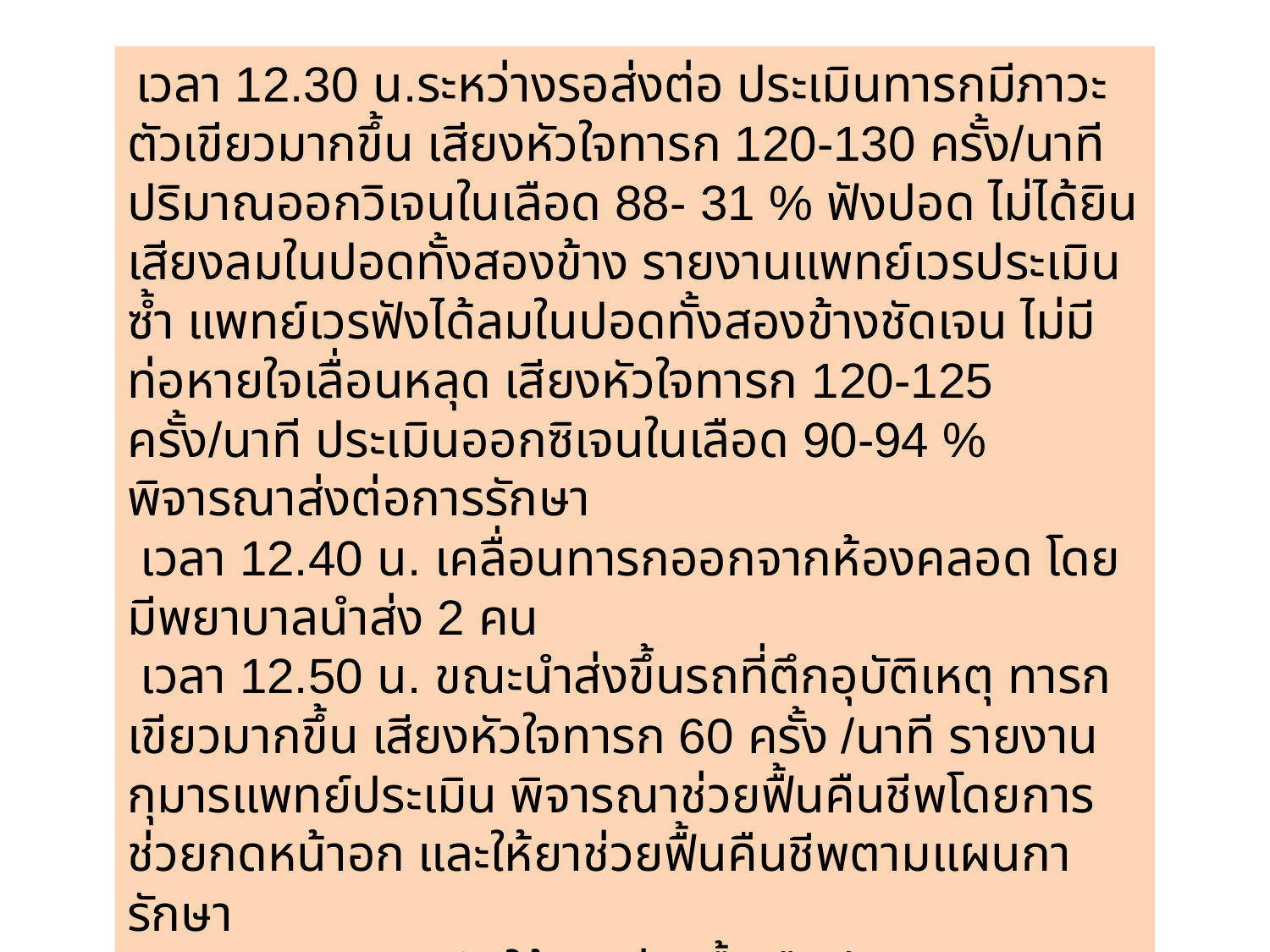

เวลา 12.30 น.ระหว่างรอส่งต่อ ประเมินทารกมีภาวะตัวเขียวมากขึ้น เสียงหัวใจทารก 120-130 ครั้ง/นาที ปริมาณออกวิเจนในเลือด 88- 31 % ฟังปอด ไม่ได้ยินเสียงลมในปอดทั้งสองข้าง รายงานแพทย์เวรประเมินซ้ำ แพทย์เวรฟังได้ลมในปอดทั้งสองข้างชัดเจน ไม่มีท่อหายใจเลื่อนหลุด เสียงหัวใจทารก 120-125 ครั้ง/นาที ประเมินออกซิเจนในเลือด 90-94 % พิจารณาส่งต่อการรักษา
 เวลา 12.40 น. เคลื่อนทารกออกจากห้องคลอด โดยมีพยาบาลนำส่ง 2 คน
 เวลา 12.50 น. ขณะนำส่งขึ้นรถที่ตึกอุบัติเหตุ ทารกเขียวมากขึ้น เสียงหัวใจทารก 60 ครั้ง /นาที รายงานกุมารแพทย์ประเมิน พิจารณาช่วยฟื้นคืนชีพโดยการ ช่วยกดหน้าอก และให้ยาช่วยฟื้นคืนชีพตามแผนการักษา
เวลา 13.40 น. หลังให้การช่วยฟื้นคืนชีพทารก นาน 40 นาที ทารกไม่ตอบสนองการรักษา  ม่านตาขยาย     5 มล. เสียงหัวใจทารก 50 ครั้ง/นาที หลังได้ยากระตุ้นการเต้นของหัวใจ กุมารแพทย์พิจารณายุติการช่วยฟื้นคืนชีพ  แจ้งญาติรับทราบ เข้าใจ หลังทารกเสียชีวิต